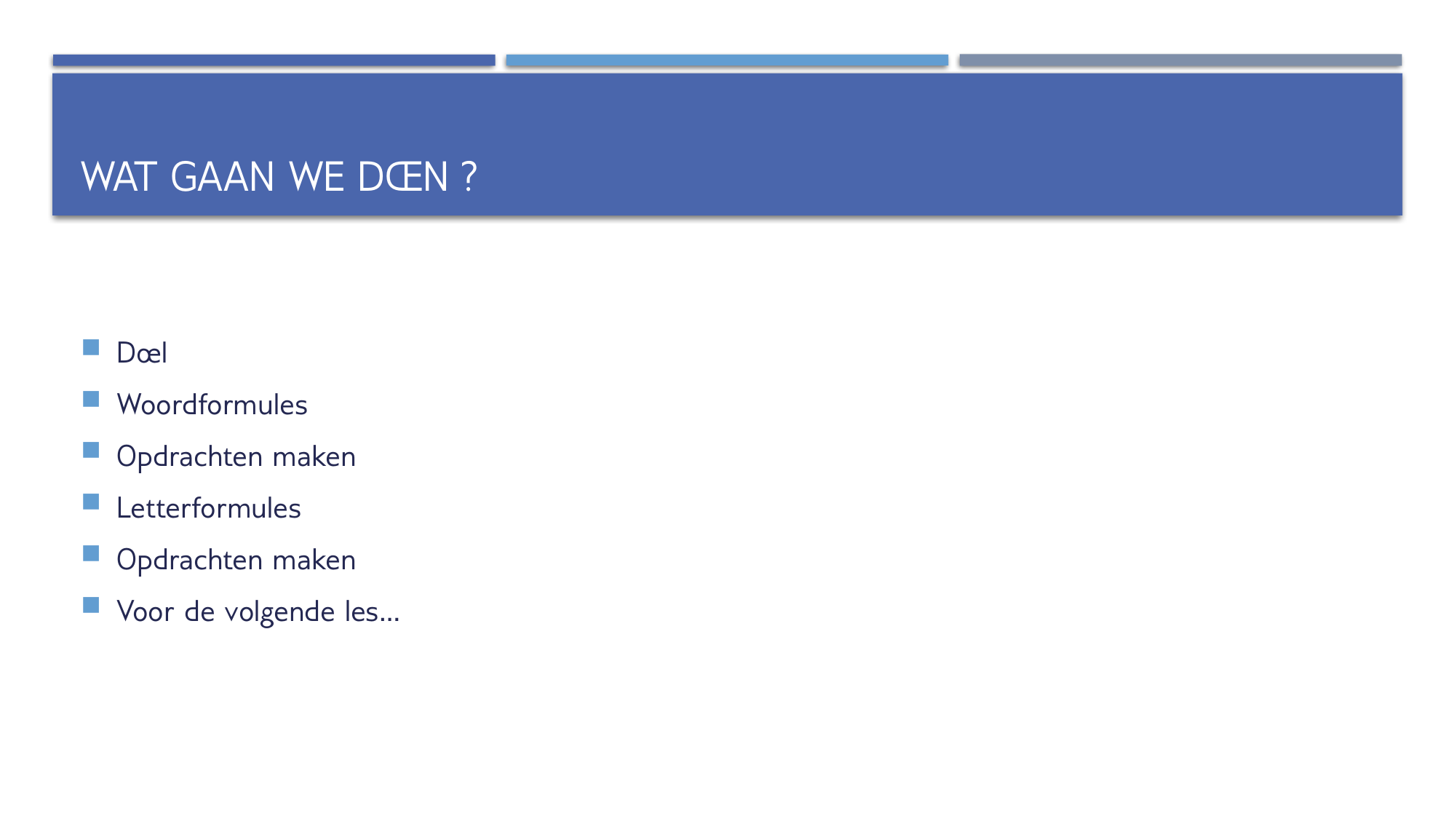

# Wat gaan we doen ?
Doel
Woordformules
Opdrachten maken
Letterformules
Opdrachten maken
Voor de volgende les…